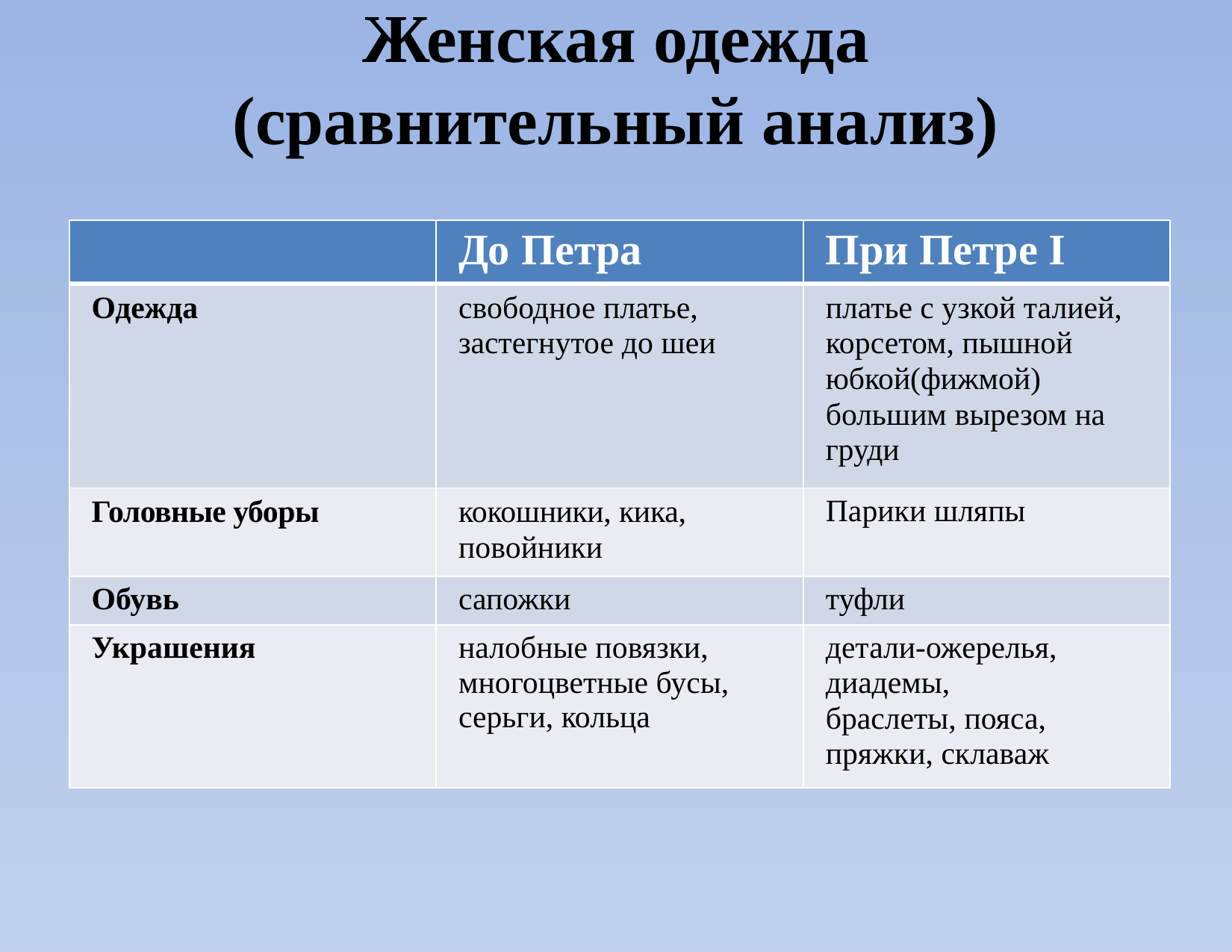

Женская одежда
(сравнительный анализ)
|  | До Петра | При Петре I |
| --- | --- | --- |
| Одежда | свободное платье, застегнутое до шеи | платье с узкой талией, корсетом, пышной юбкой(фижмой) большим вырезом на груди |
| Головные уборы | кокошники, кика, повойники | Парики шляпы |
| Обувь | сапожки | туфли |
| Украшения | налобные повязки, многоцветные бусы, серьги, кольца | детали-ожерелья, диадемы, браслеты, пояса, пряжки, склаваж |
|  | До Петра | При Петре I |
| --- | --- | --- |
| Одежда | свободное платье, застегнутое до шеи | платье с узкой талией, корсетом, пышной юбкой(фижмой) большим вырезом на груди |
| Головные уборы | кокошники, кика, повойники | Парики шляпы |
| Обувь | сапожки | туфли |
| Украшения | налобные повязки, многоцветные бусы, серьги, кольца | детали-ожерелья, диадемы, браслеты, пояса, пряжки, склаваж |